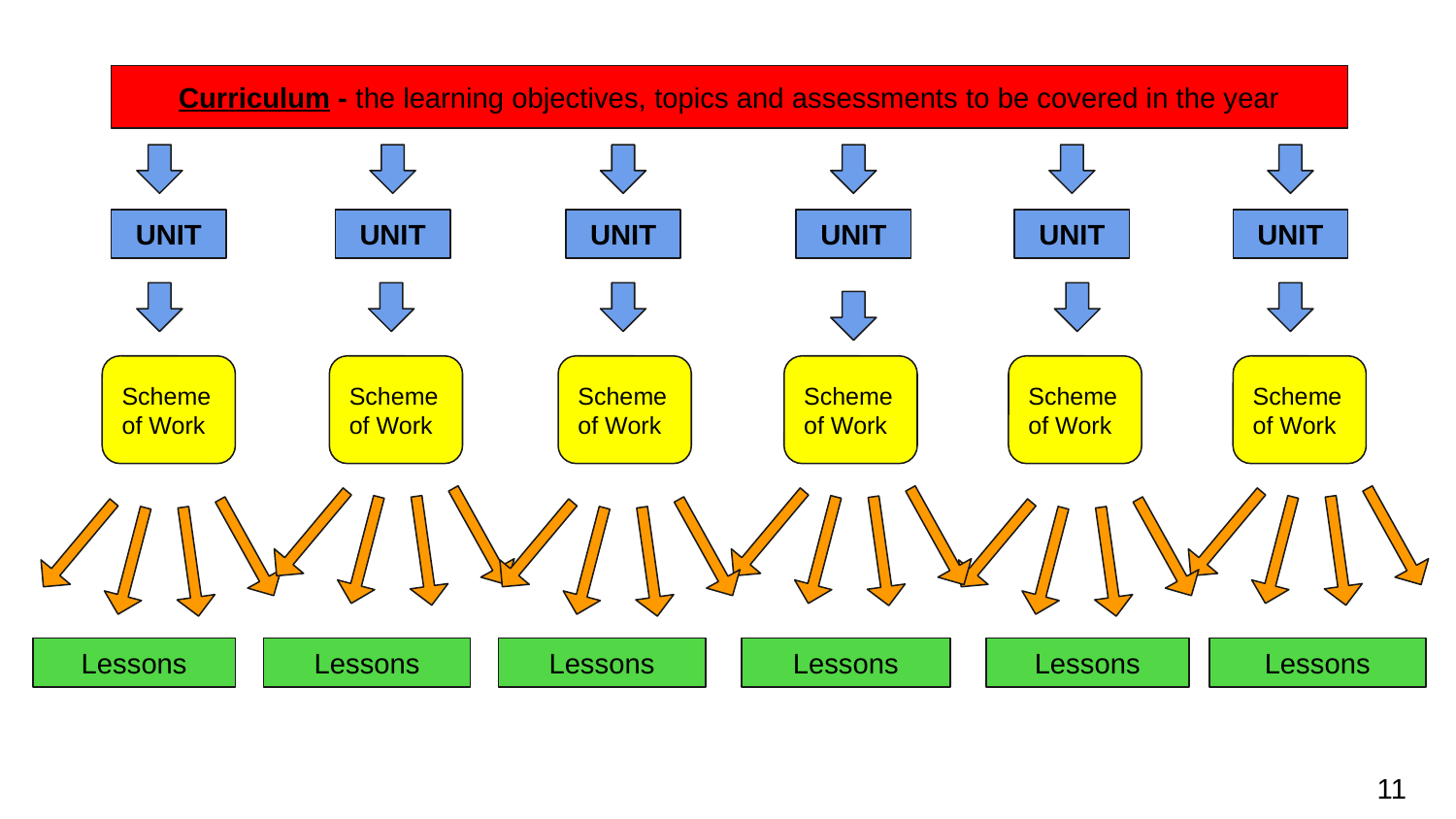

Curriculum - the learning objectives, topics and assessments to be covered in the year

UNIT
UNIT
UNIT
UNIT
UNIT
UNIT

Scheme of Work
Scheme of Work
Scheme of Work
Scheme of Work
Scheme of Work
Scheme of Work

Lessons
Lessons
Lessons
Lessons
Lessons
Lessons
11